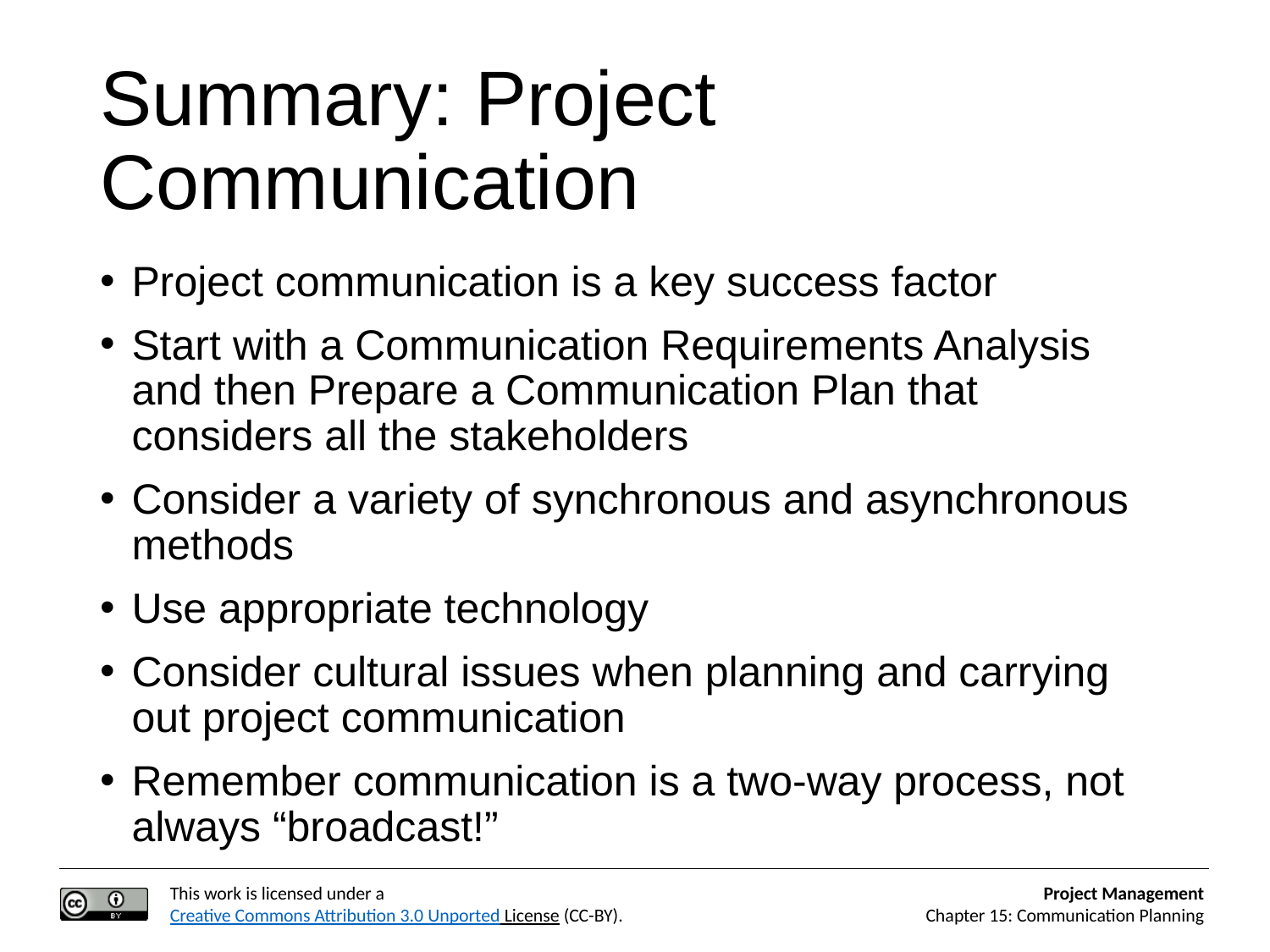

# Summary: Project Communication
Project communication is a key success factor
Start with a Communication Requirements Analysis and then Prepare a Communication Plan that considers all the stakeholders
Consider a variety of synchronous and asynchronous methods
Use appropriate technology
Consider cultural issues when planning and carrying out project communication
Remember communication is a two-way process, not always “broadcast!”